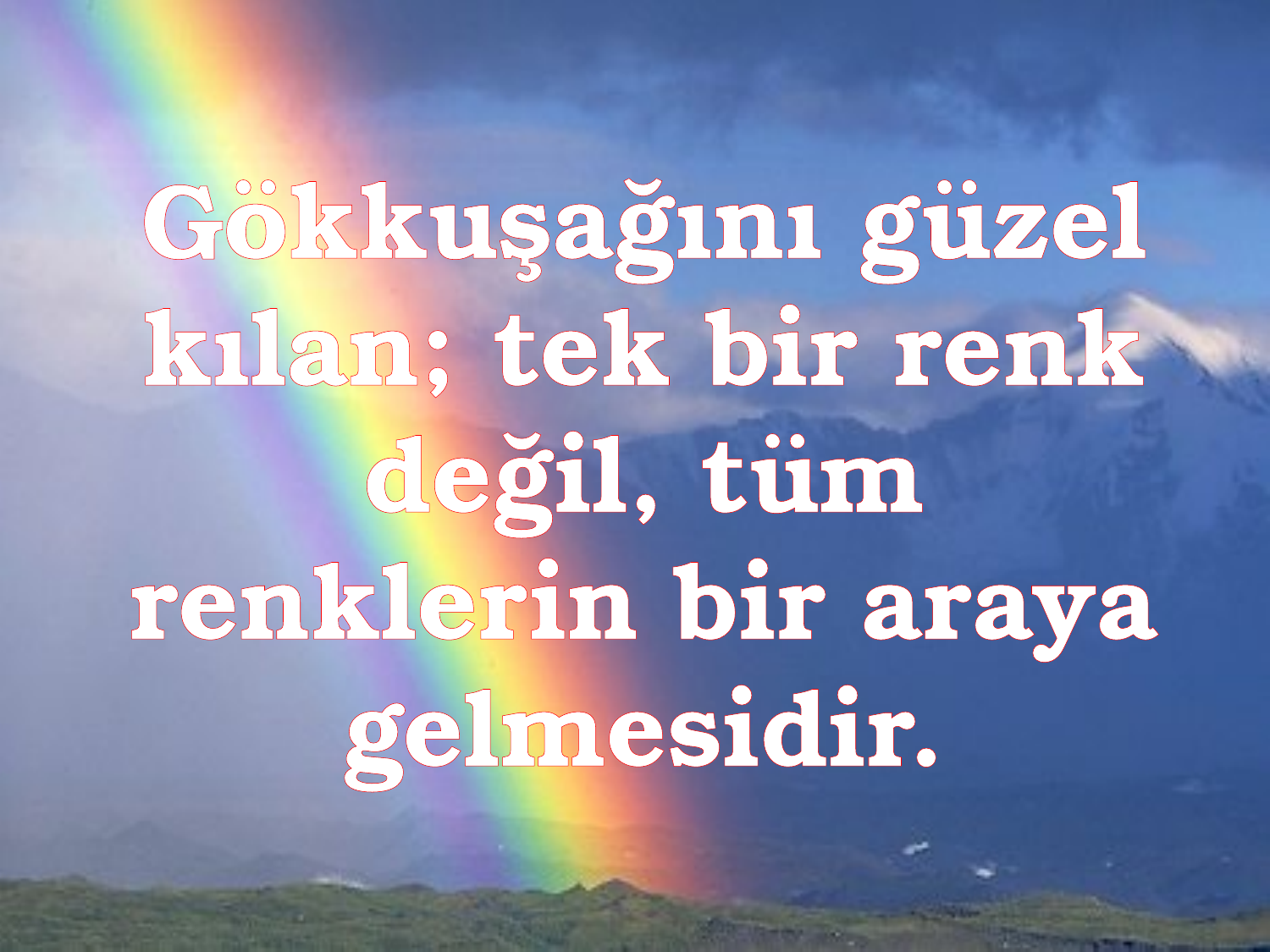

Gökkuşağını güzel kılan; tek bir renk değil, tüm renklerin bir araya gelmesidir.